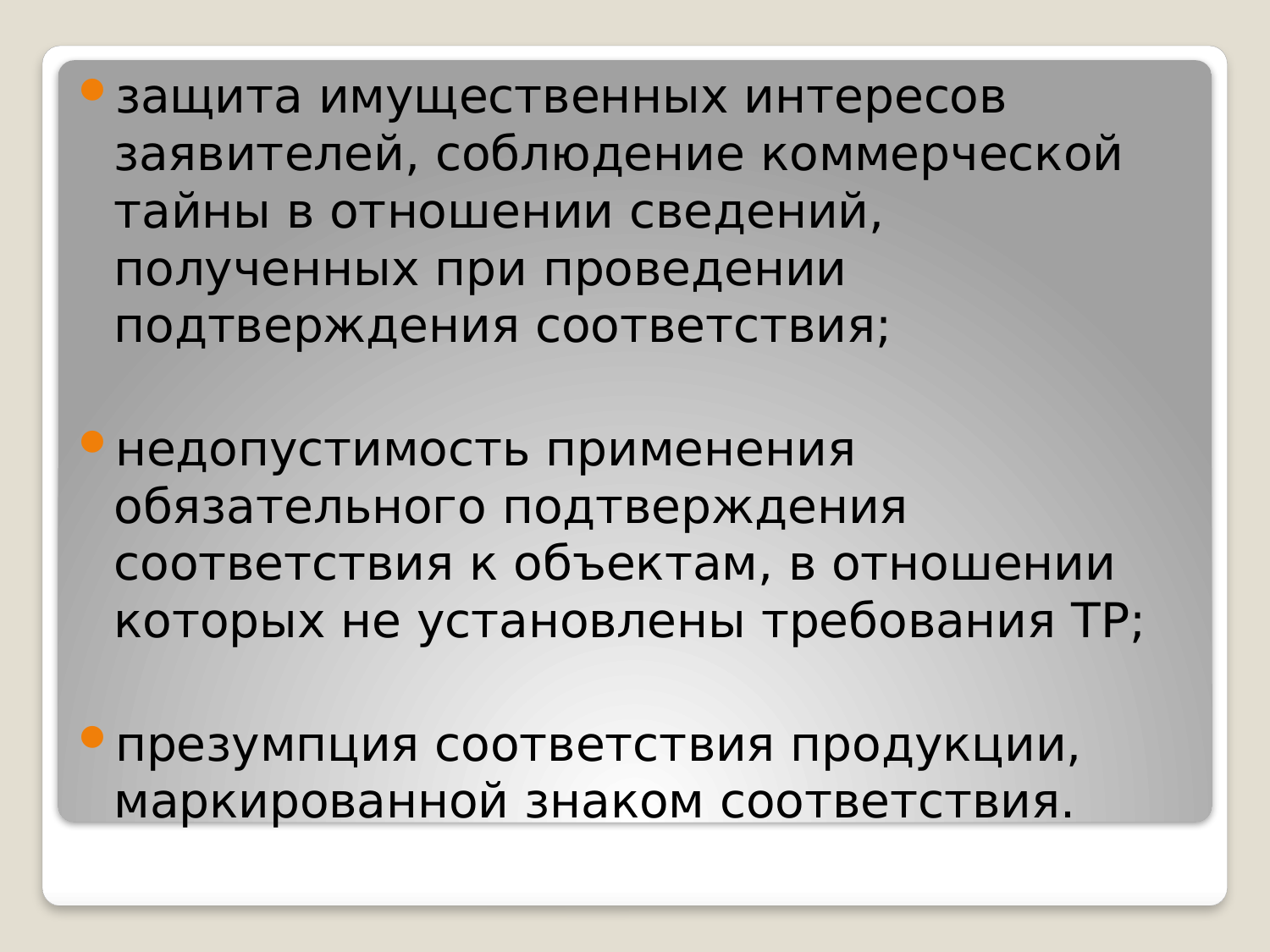

защита имущественных интересов заявителей, соблюдение коммерческой тайны в отношении сведений, полученных при проведении подтверждения соответствия;

недопустимость применения обязательного подтверждения соответствия к объектам, в отношении которых не установлены требования ТР;

презумпция соответствия продукции, маркированной знаком соответствия.